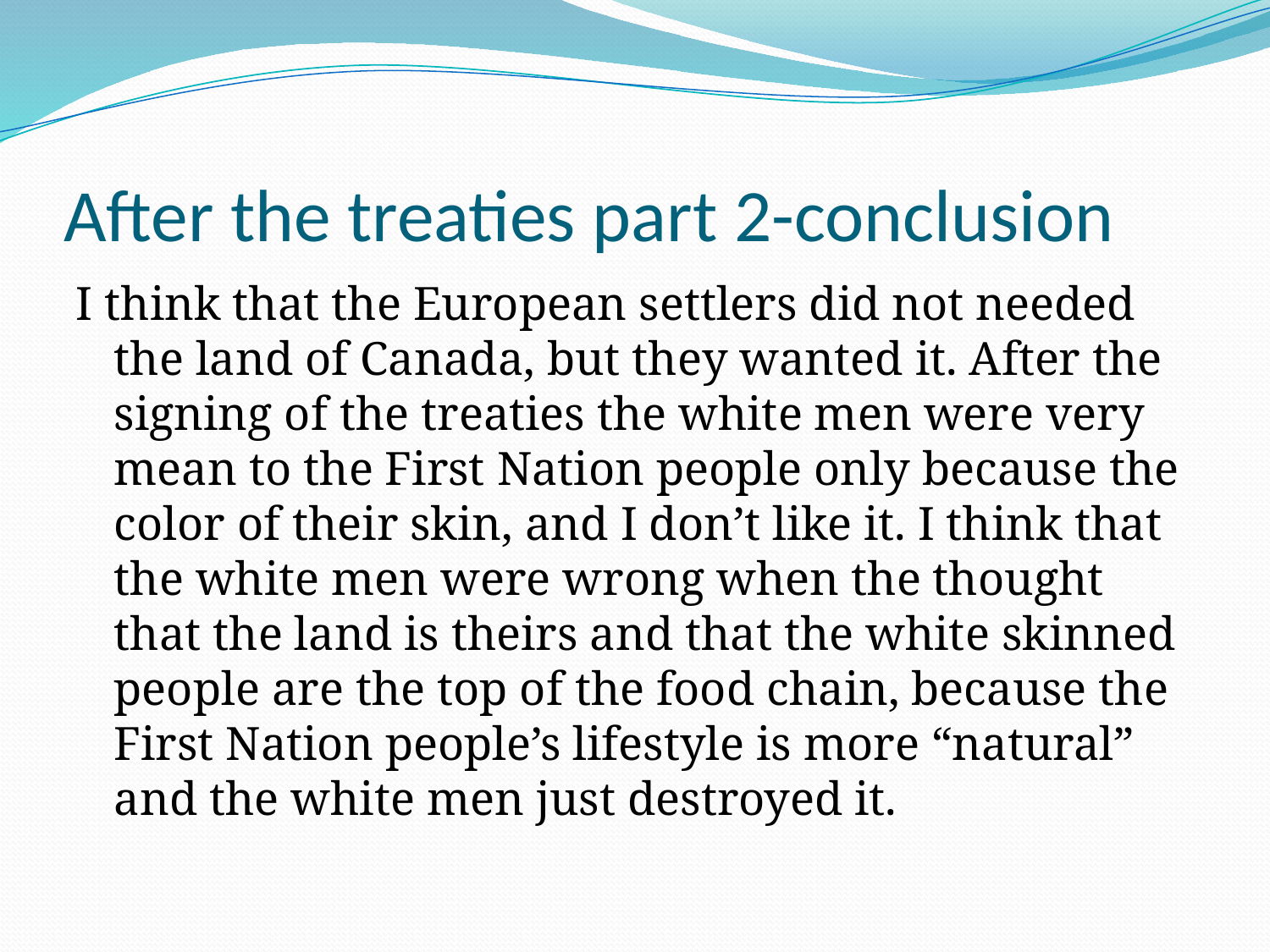

# After the treaties part 2-conclusion
I think that the European settlers did not needed the land of Canada, but they wanted it. After the signing of the treaties the white men were very mean to the First Nation people only because the color of their skin, and I don’t like it. I think that the white men were wrong when the thought that the land is theirs and that the white skinned people are the top of the food chain, because the First Nation people’s lifestyle is more “natural” and the white men just destroyed it.